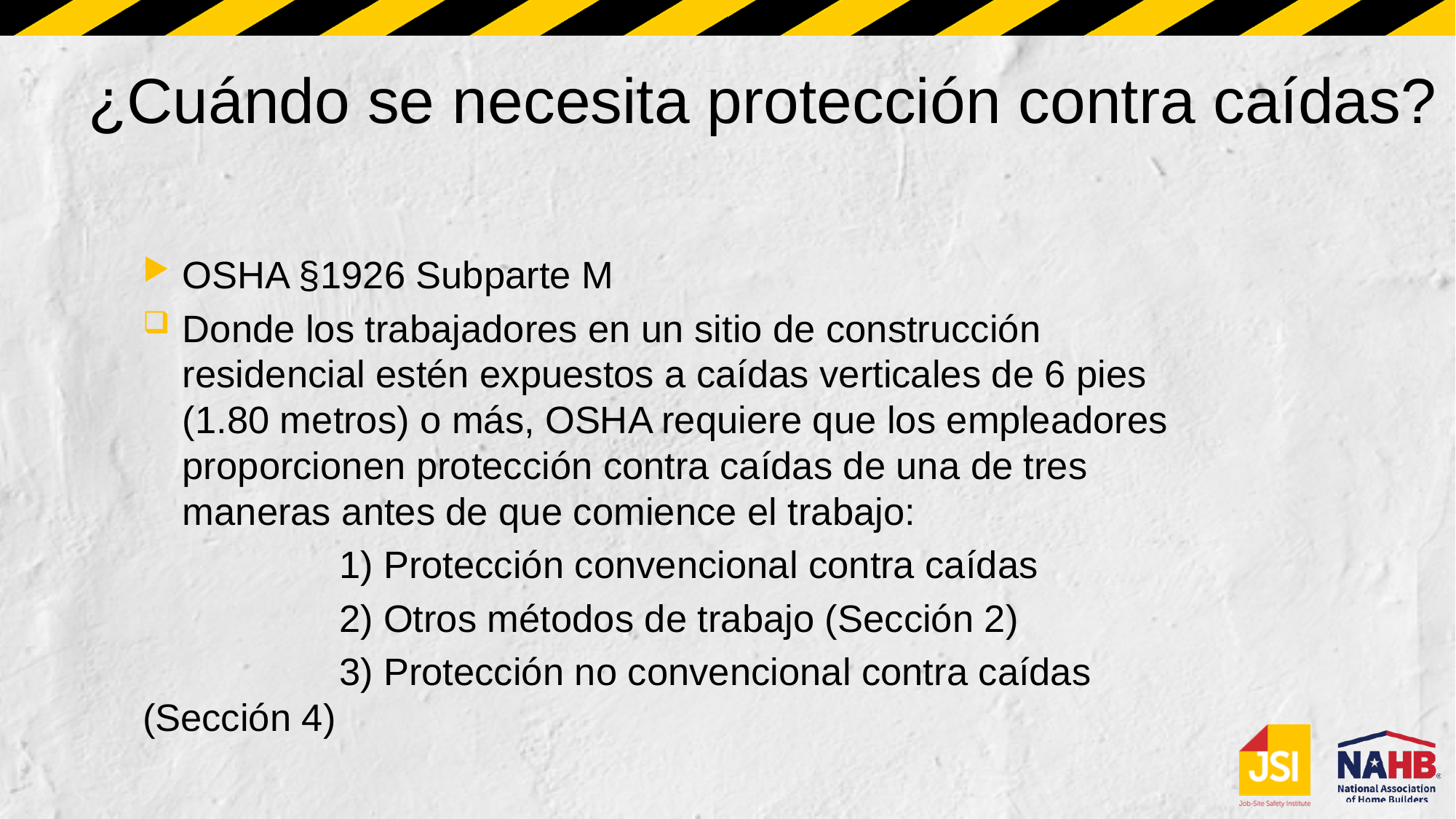

# ¿Cuándo se necesita protección contra caídas?
OSHA §1926 Subparte M
Donde los trabajadores en un sitio de construcción residencial estén expuestos a caídas verticales de 6 pies (1.80 metros) o más, OSHA requiere que los empleadores proporcionen protección contra caídas de una de tres maneras antes de que comience el trabajo:
		1) Protección convencional contra caídas
		2) Otros métodos de trabajo (Sección 2)
		3) Protección no convencional contra caídas (Sección 4)